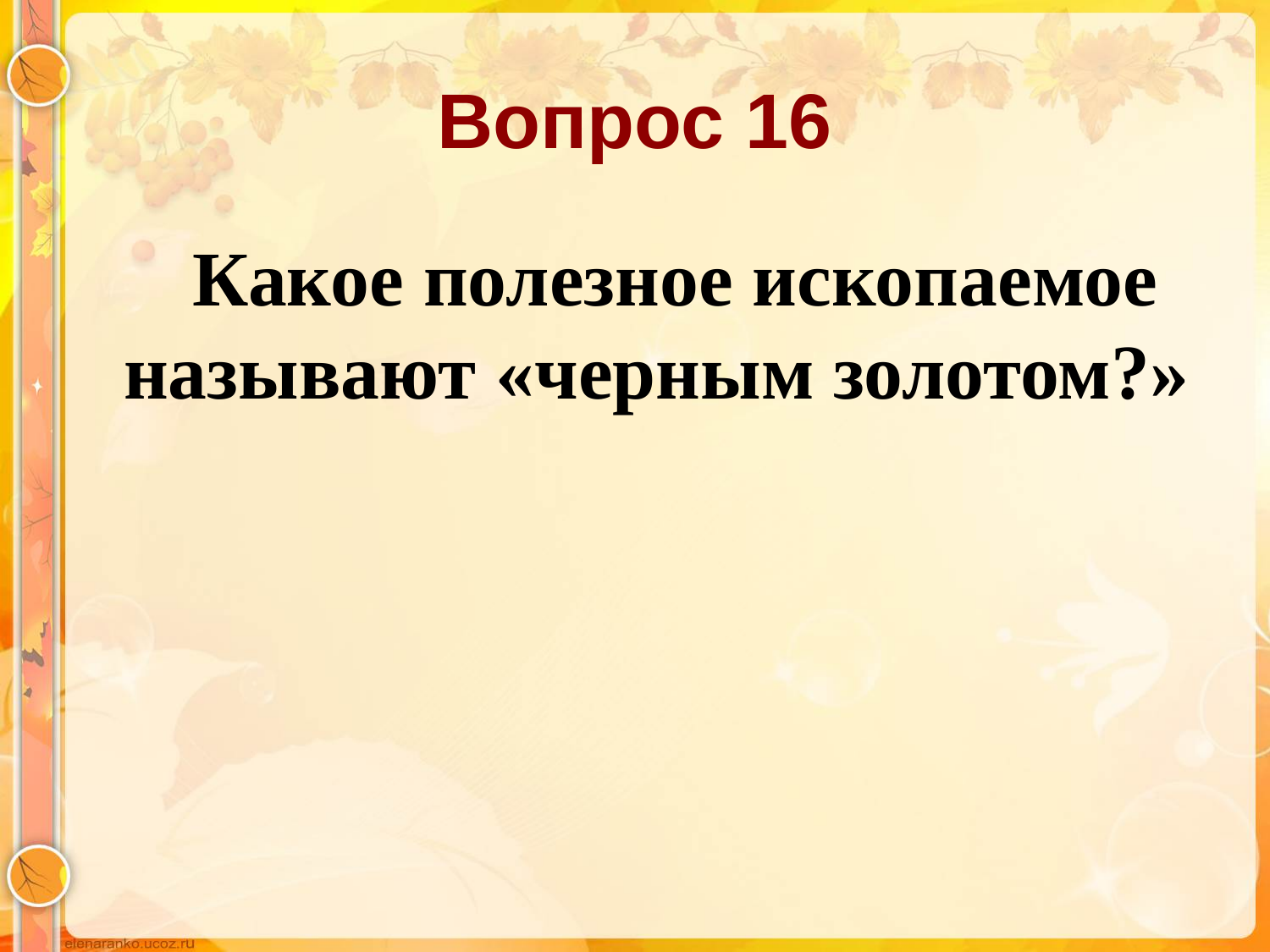

# Вопрос 16
      Какое полезное ископаемое называют «черным золотом?»